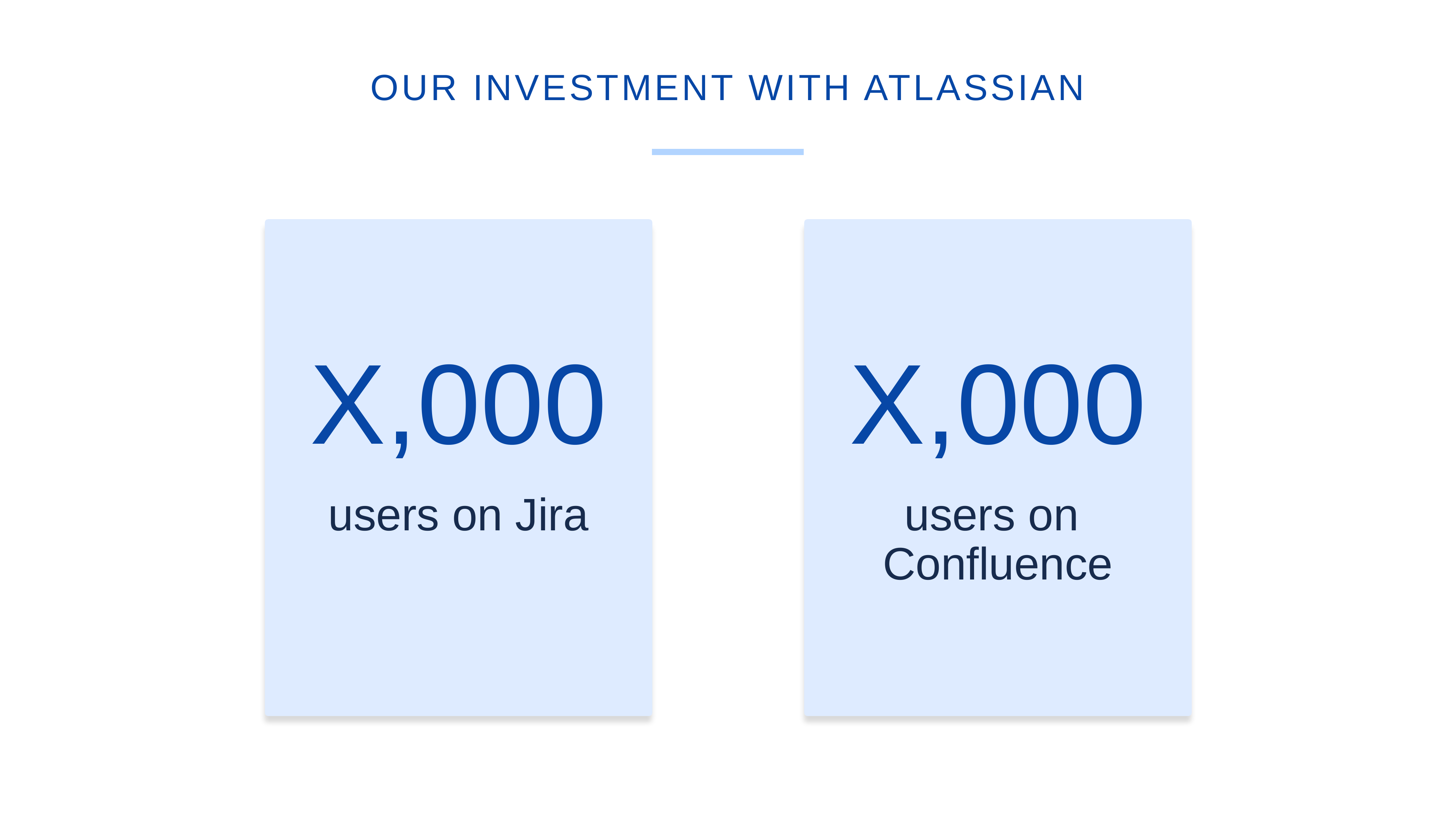

our investment with atlassian

X,000

users on Jira
x,000

users on
Confluence